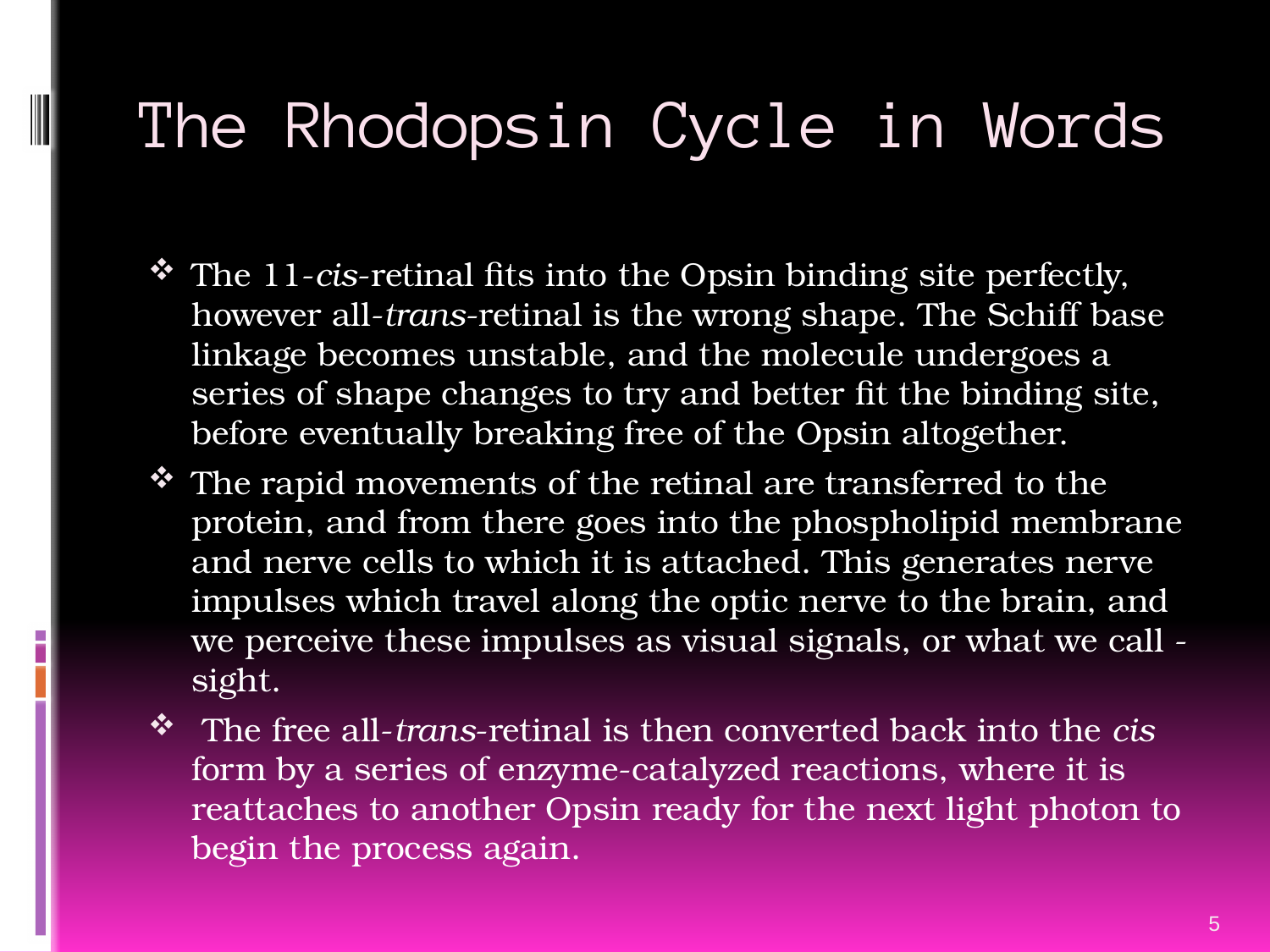

# The Rhodopsin Cycle in Words
The 11-cis-retinal fits into the Opsin binding site perfectly, however all-trans-retinal is the wrong shape. The Schiff base linkage becomes unstable, and the molecule undergoes a series of shape changes to try and better fit the binding site, before eventually breaking free of the Opsin altogether.
The rapid movements of the retinal are transferred to the protein, and from there goes into the phospholipid membrane and nerve cells to which it is attached. This generates nerve impulses which travel along the optic nerve to the brain, and we perceive these impulses as visual signals, or what we call - sight.
 The free all-trans-retinal is then converted back into the cis form by a series of enzyme-catalyzed reactions, where it is reattaches to another Opsin ready for the next light photon to begin the process again.

5